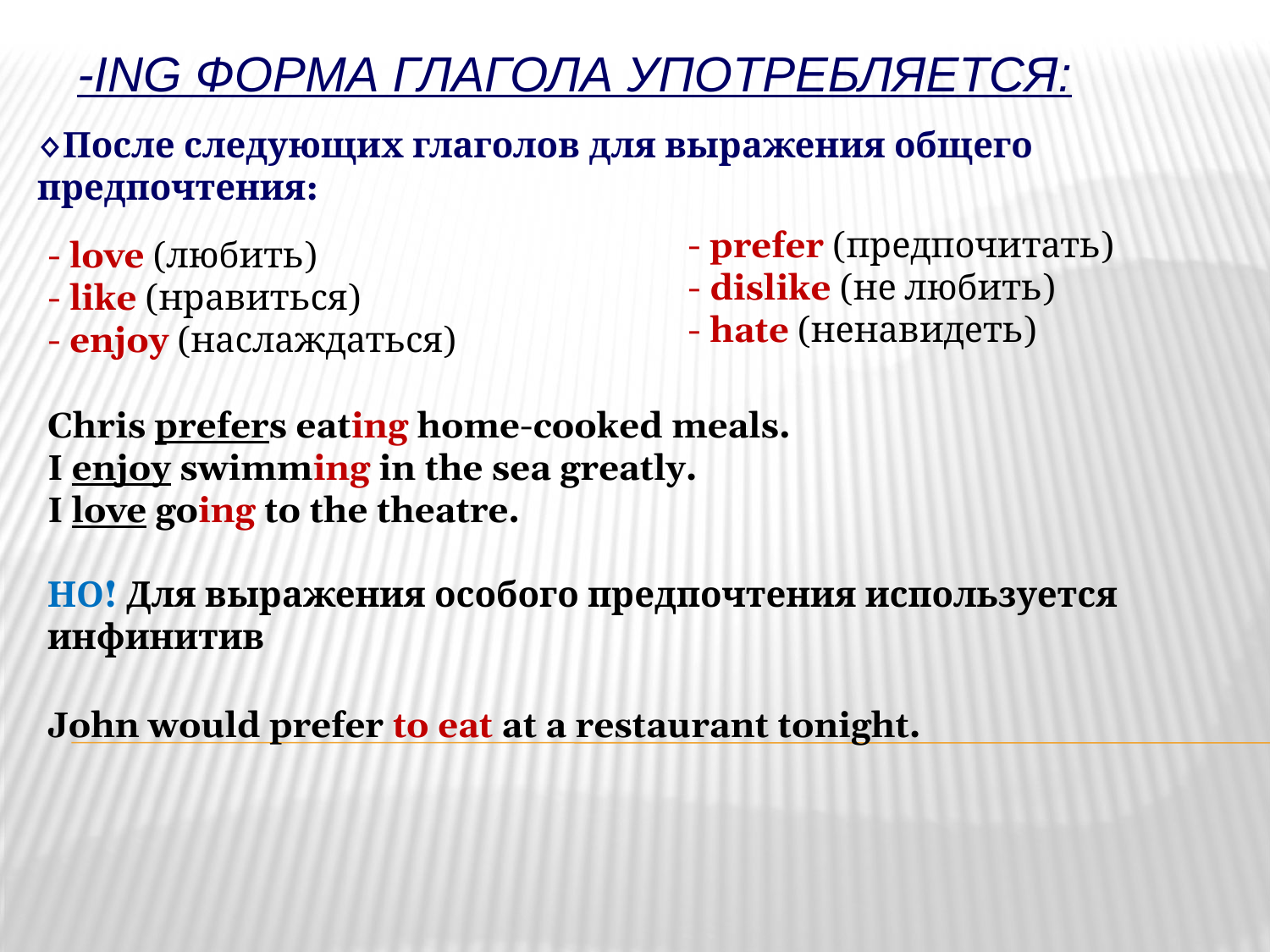

-ing форма глагола употребляется:
◊После следующих глаголов для выражения общего предпочтения:

- prefer (предпочитать)
- dislike (не любить)
- hate (ненавидеть)
- love (любить)
- like (нравиться)
- enjoy (наслаждаться)
Chris prefers eating home-cooked meals.
I enjoy swimming in the sea greatly.
I love going to the theatre.
НО! Для выражения особого предпочтения используется инфинитив
John would prefer to eat at a restaurant tonight.